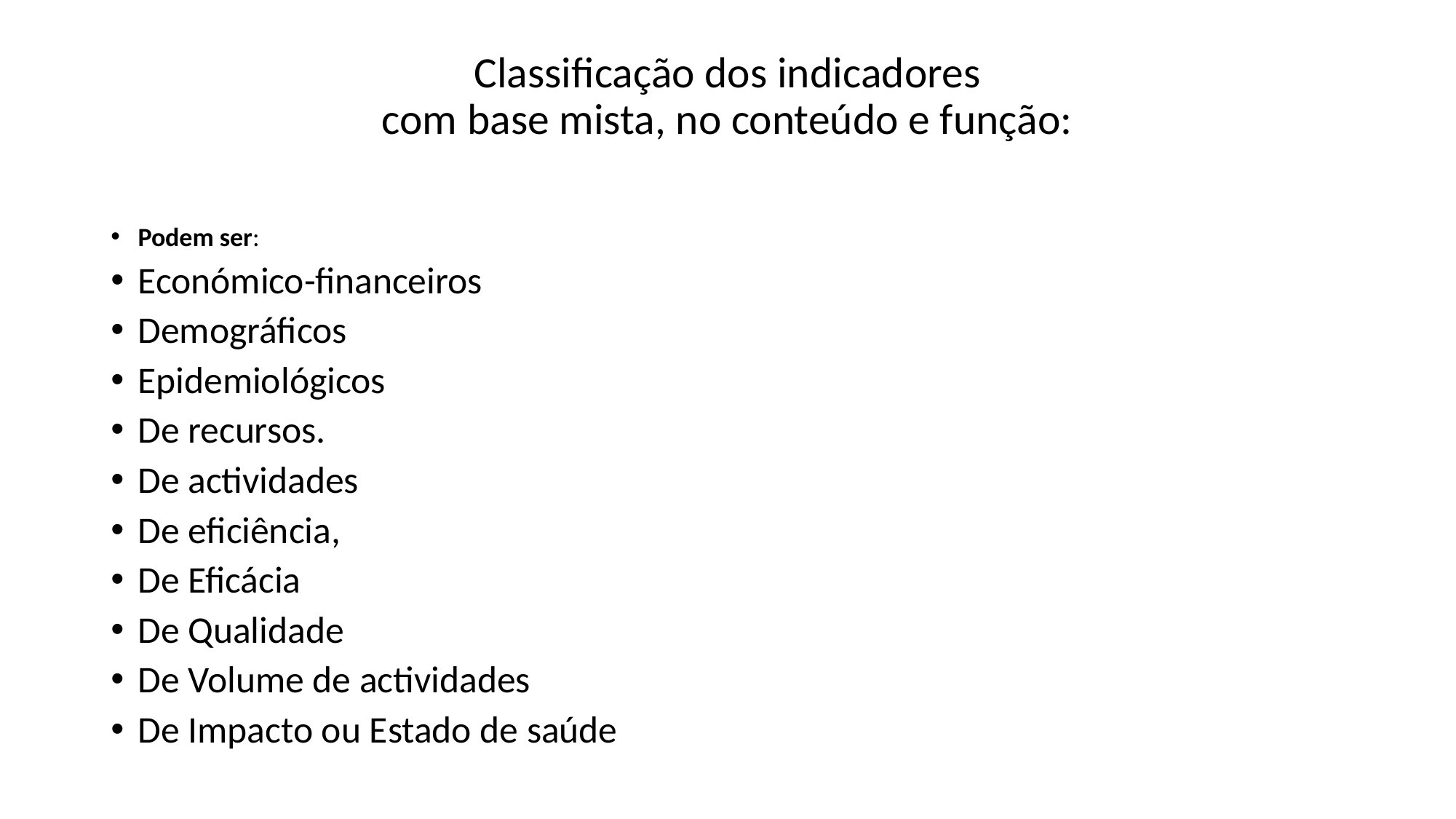

# Classificação dos indicadores com base mista, no conteúdo e função:
Podem ser:
Económico-financeiros
Demográficos
Epidemiológicos
De recursos.
De actividades
De eficiência,
De Eficácia
De Qualidade
De Volume de actividades
De Impacto ou Estado de saúde